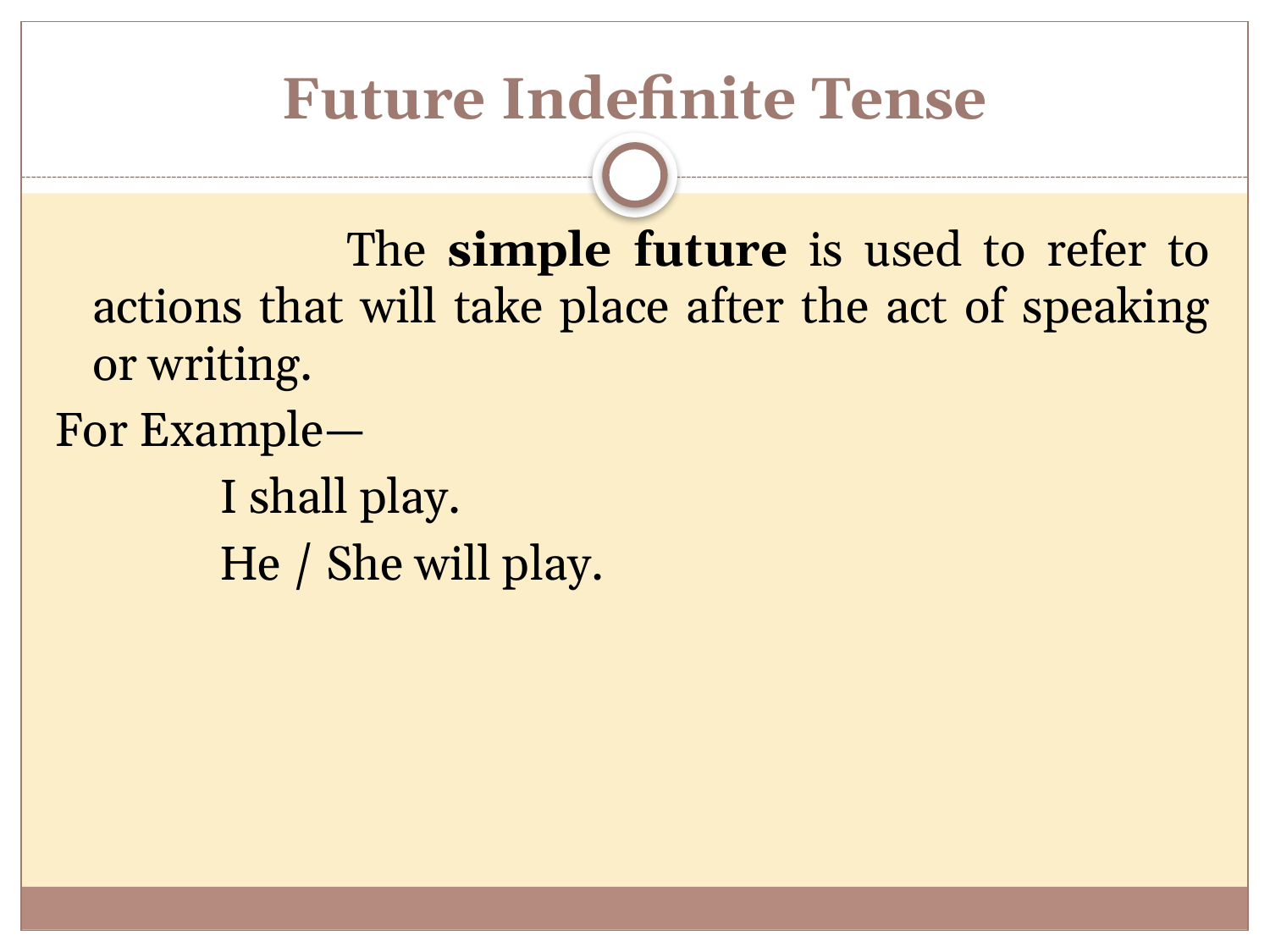

# Future Indefinite Tense
			The simple future is used to refer to actions that will take place after the act of speaking or writing.
For Example—
		I shall play.
		He / She will play.